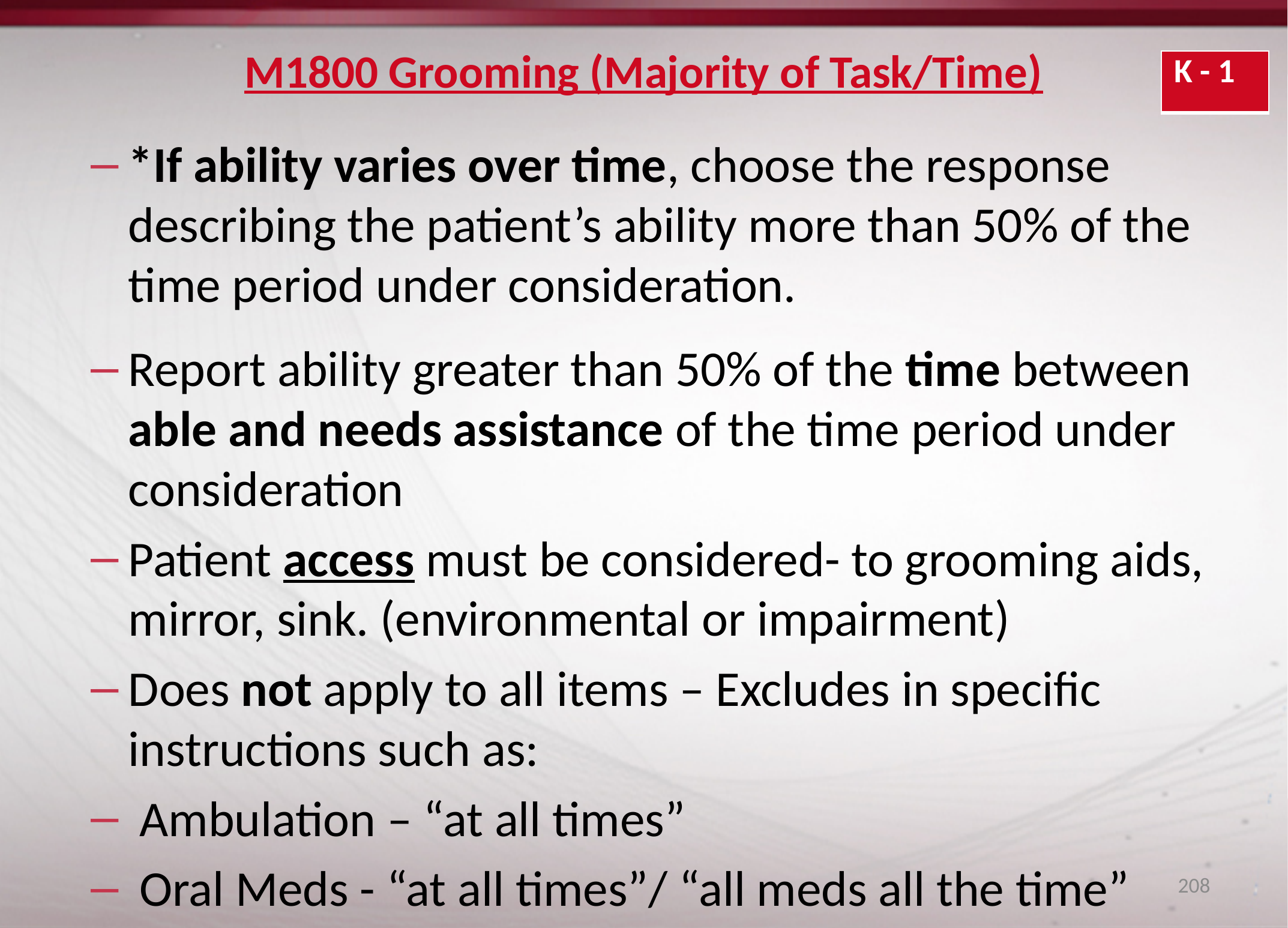

# M1800 Grooming (Majority of Task/Time)
| K - 1 |
| --- |
*If ability varies over time, choose the response describing the patient’s ability more than 50% of the time period under consideration.

Report ability greater than 50% of the time between able and needs assistance of the time period under consideration
Patient access must be considered- to grooming aids, mirror, sink. (environmental or impairment)
Does not apply to all items – Excludes in specific instructions such as:
 Ambulation – “at all times”
 Oral Meds - “at all times”/ “all meds all the time”

208